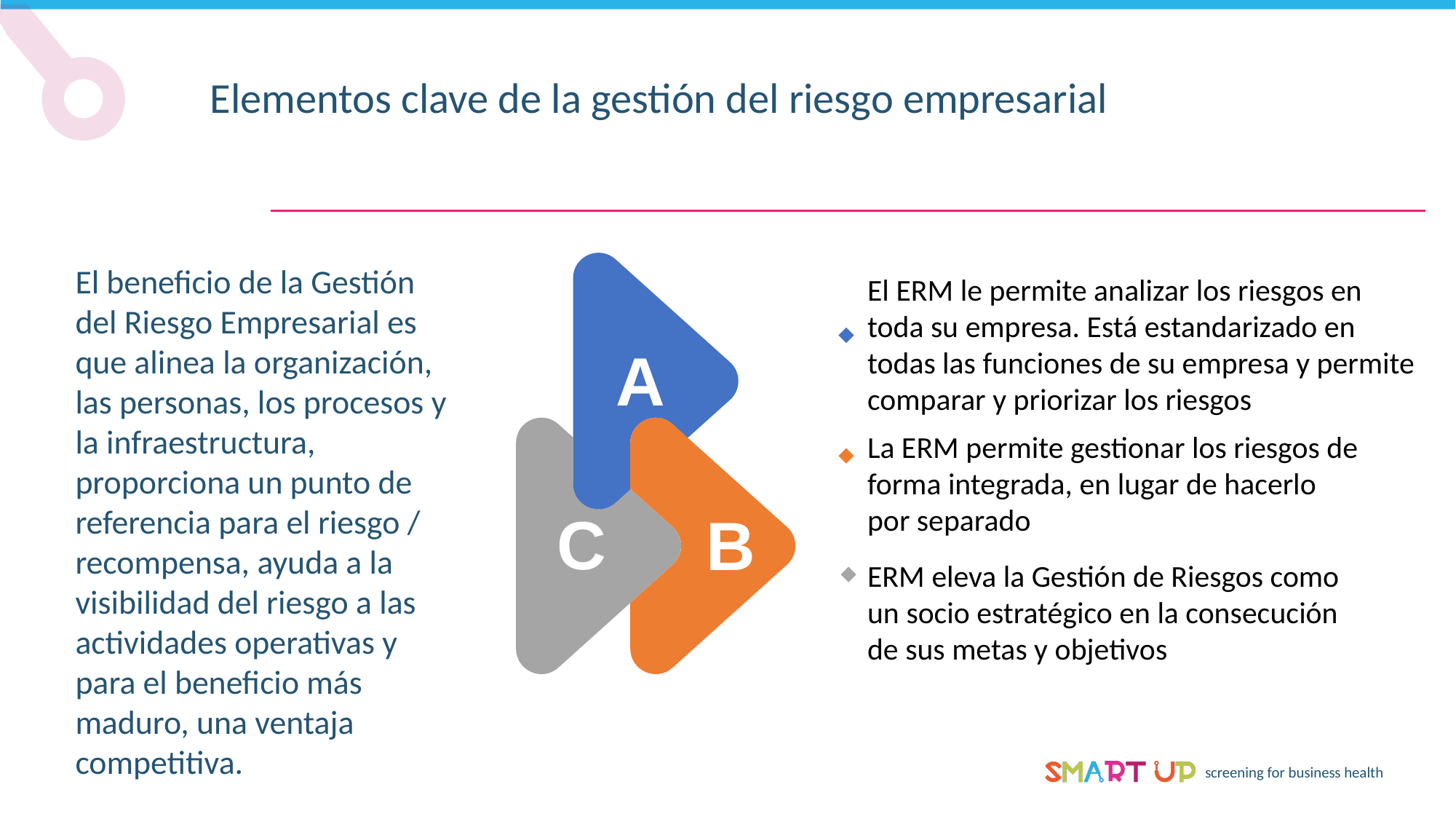

Elementos clave de la gestión del riesgo empresarial

El beneficio de la Gestión del Riesgo Empresarial es que alinea la organización, las personas, los procesos y la infraestructura, proporciona un punto de referencia para el riesgo / recompensa, ayuda a la visibilidad del riesgo a las actividades operativas y para el beneficio más maduro, una ventaja competitiva.

El ERM le permite analizar los riesgos en toda su empresa. Está estandarizado en todas las funciones de su empresa y permite comparar y priorizar los riesgos

A

La ERM permite gestionar los riesgos de forma integrada, en lugar de hacerlo por separado

C
B
ERM eleva la Gestión de Riesgos como un socio estratégico en la consecución de sus metas y objetivos